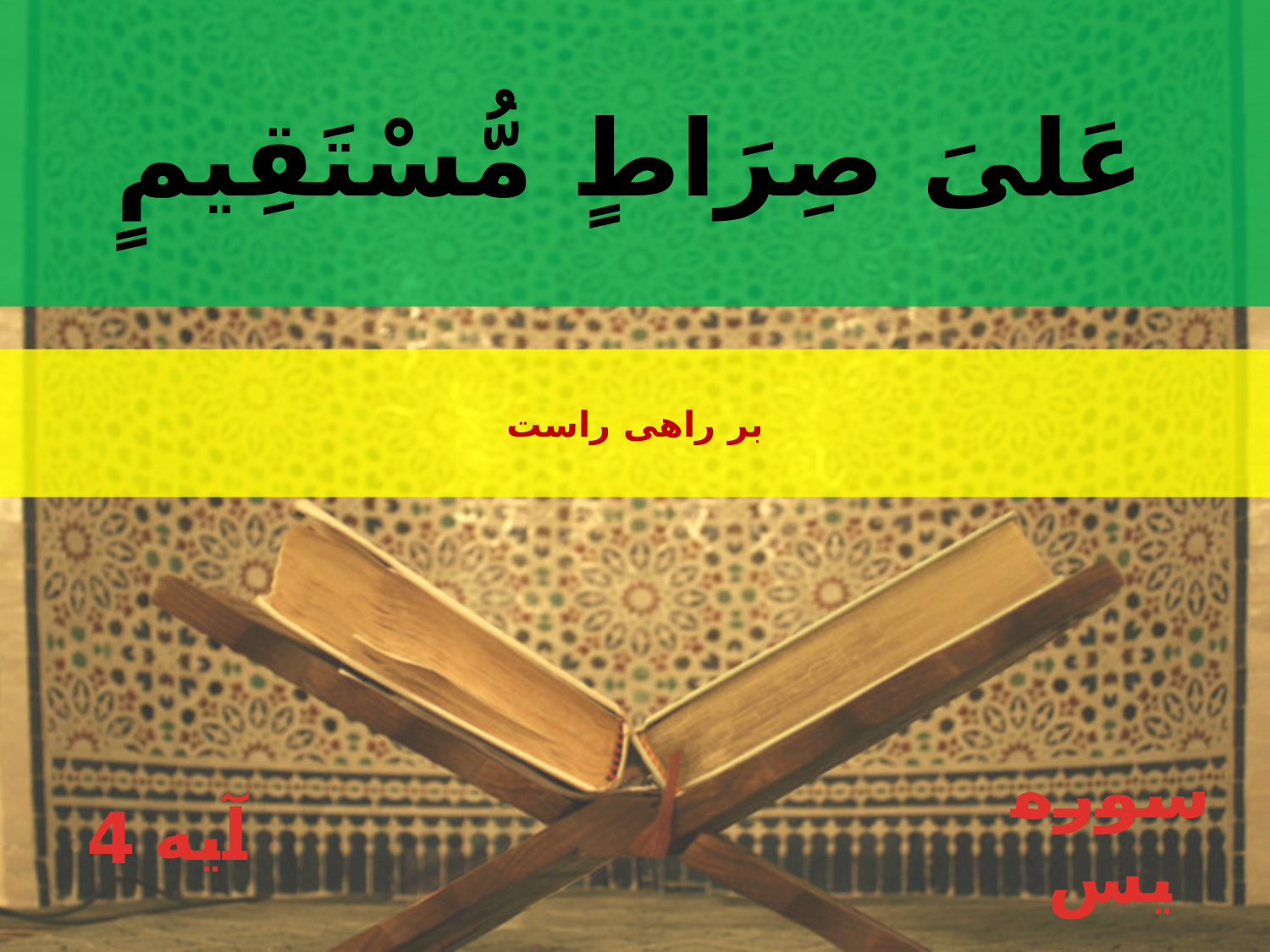

عَلىَ‏ صِرَاطٍ مُّسْتَقِيمٍ
بر راهى راست
4